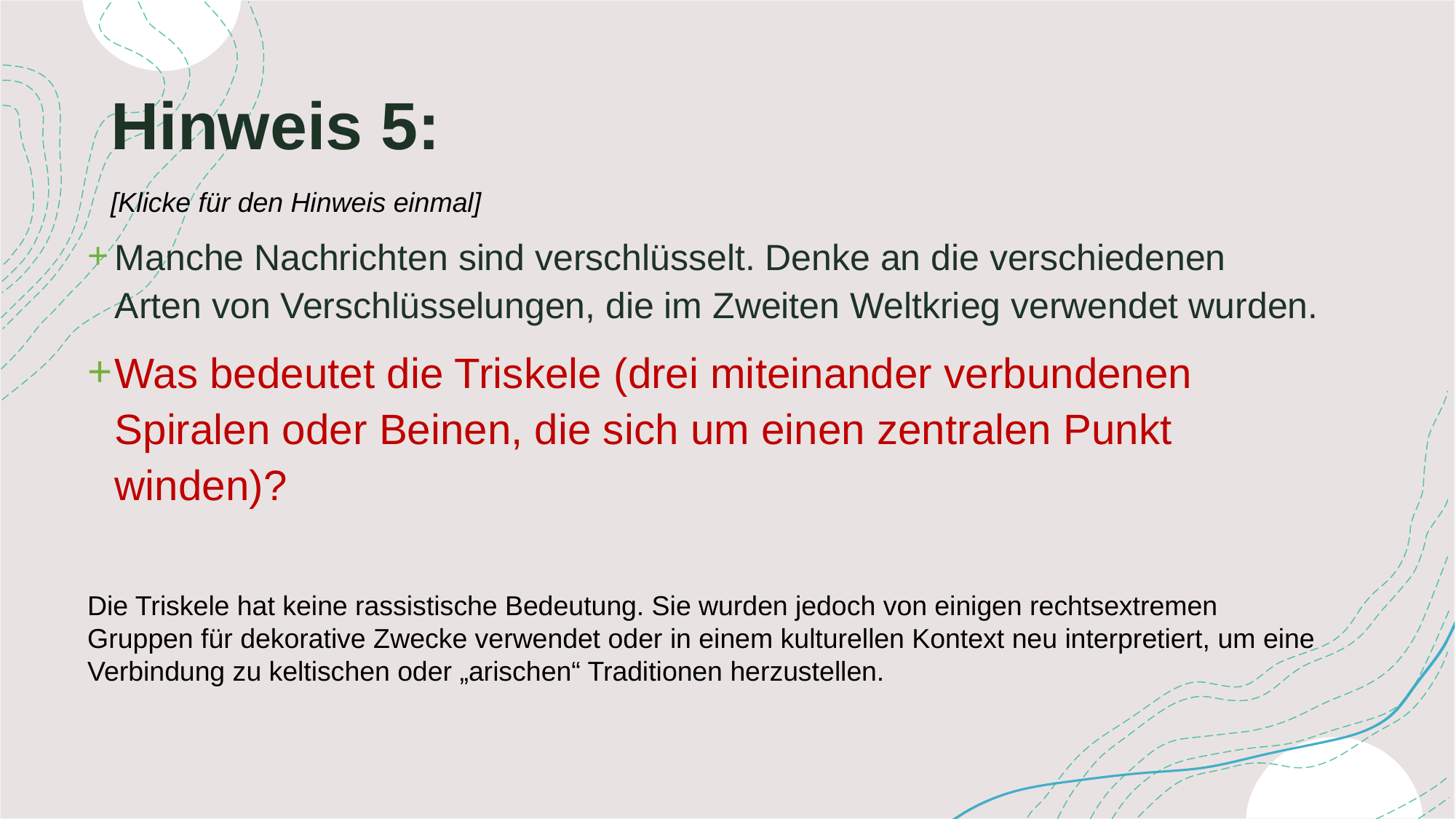

# Hinweis 5:
[Klicke für den Hinweis einmal]
Manche Nachrichten sind verschlüsselt. Denke an die verschiedenen Arten von Verschlüsselungen, die im Zweiten Weltkrieg verwendet wurden.
Was bedeutet die Triskele (drei miteinander verbundenen Spiralen oder Beinen, die sich um einen zentralen Punkt winden)?
Die Triskele hat keine rassistische Bedeutung. Sie wurden jedoch von einigen rechtsextremen Gruppen für dekorative Zwecke verwendet oder in einem kulturellen Kontext neu interpretiert, um eine Verbindung zu keltischen oder „arischen“ Traditionen herzustellen.